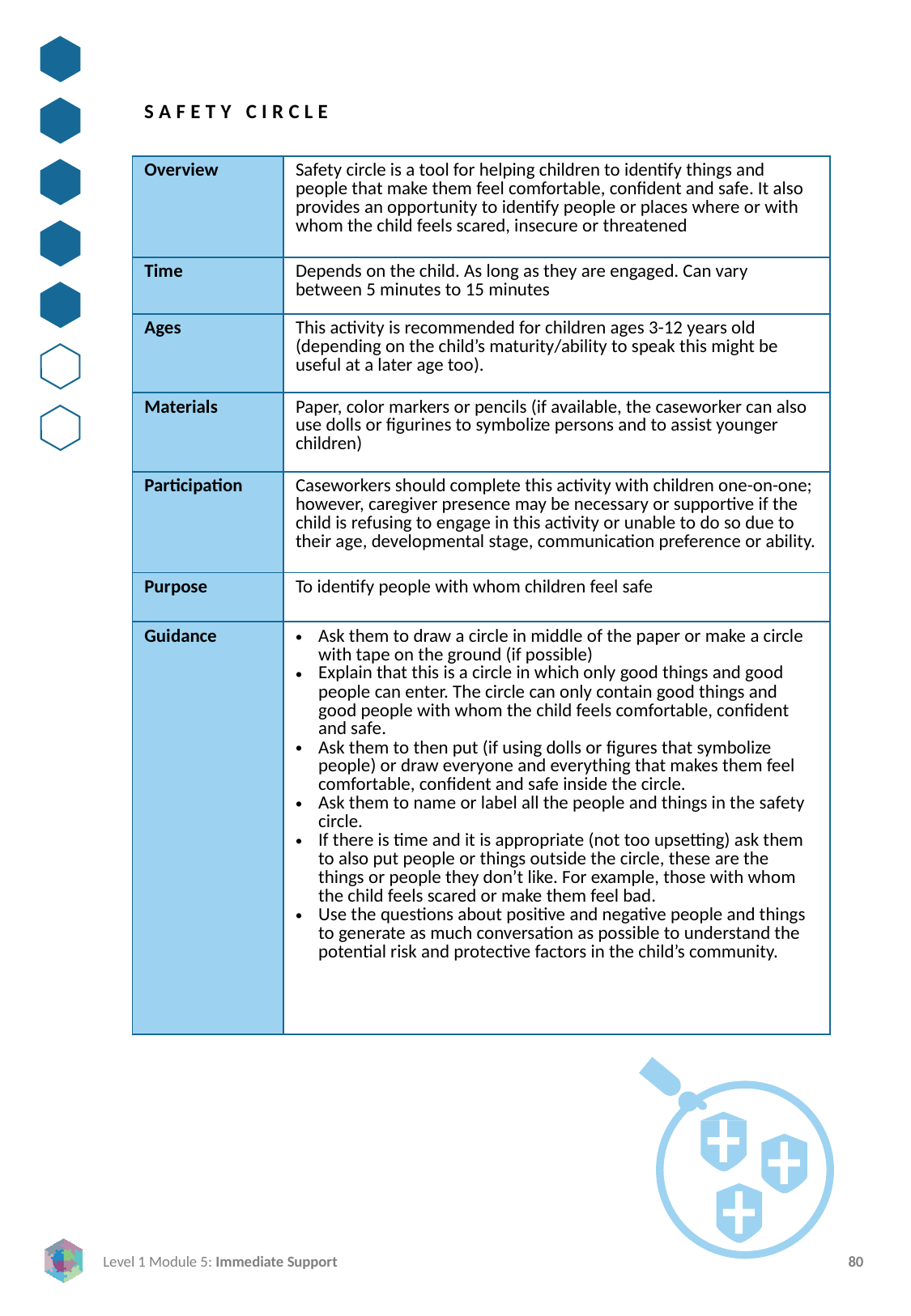

SAFETY CIRCLE

| Overview | Safety circle is a tool for helping children to identify things and people that make them feel comfortable, confident and safe. It also provides an opportunity to identify people or places where or with whom the child feels scared, insecure or threatened |
| --- | --- |
| Time | Depends on the child. As long as they are engaged. Can vary between 5 minutes to 15 minutes |
| Ages | This activity is recommended for children ages 3-12 years old (depending on the child’s maturity/ability to speak this might be useful at a later age too). |
| Materials | Paper, color markers or pencils (if available, the caseworker can also use dolls or figurines to symbolize persons and to assist younger children) |
| Participation | Caseworkers should complete this activity with children one-on-one; however, caregiver presence may be necessary or supportive if the child is refusing to engage in this activity or unable to do so due to their age, developmental stage, communication preference or ability. |
| Purpose | To identify people with whom children feel safe |
| Guidance | Ask them to draw a circle in middle of the paper or make a circle with tape on the ground (if possible) Explain that this is a circle in which only good things and good people can enter. The circle can only contain good things and good people with whom the child feels comfortable, confident and safe. Ask them to then put (if using dolls or figures that symbolize people) or draw everyone and everything that makes them feel comfortable, confident and safe inside the circle.  Ask them to name or label all the people and things in the safety circle. If there is time and it is appropriate (not too upsetting) ask them to also put people or things outside the circle, these are the things or people they don’t like. For example, those with whom the child feels scared or make them feel bad.  Use the questions about positive and negative people and things to generate as much conversation as possible to understand the potential risk and protective factors in the child’s community. |